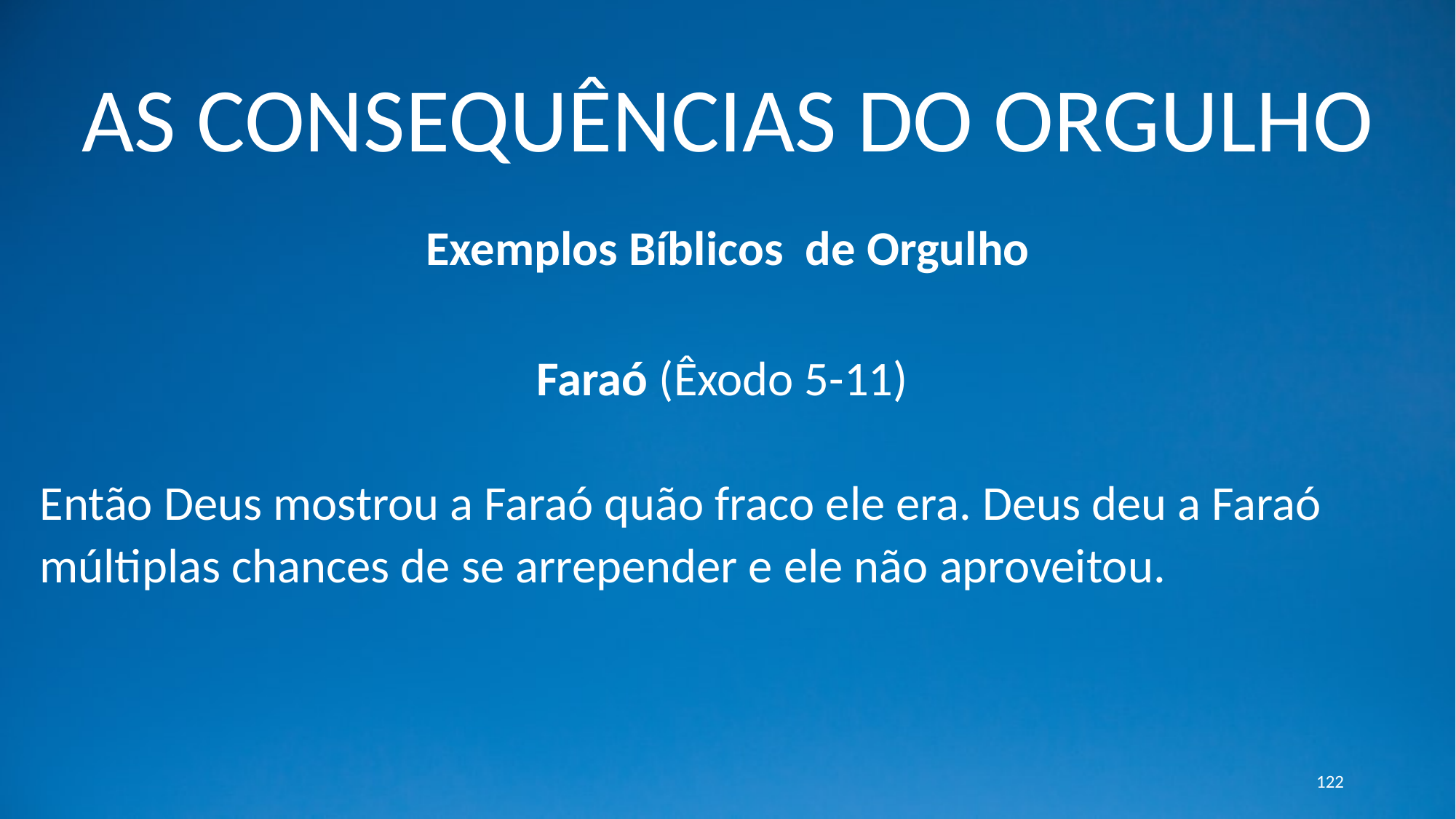

# AS CONSEQUÊNCIAS DO ORGULHO
Exemplos Bíblicos  de Orgulho

Faraó (Êxodo 5-11)

Então Deus mostrou a Faraó quão fraco ele era. Deus deu a Faraó múltiplas chances de se arrepender e ele não aproveitou.

122